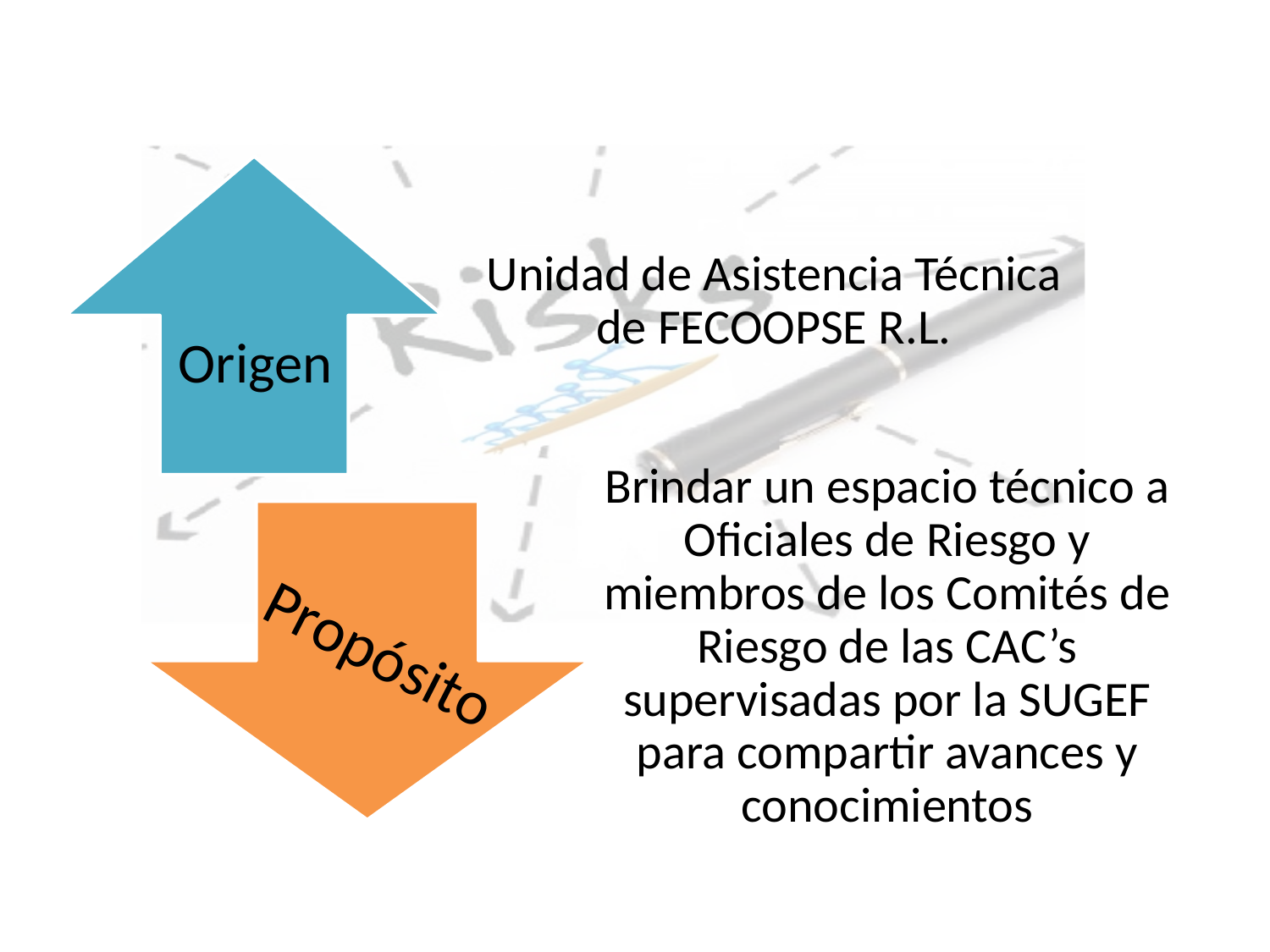

Unidad de Asistencia Técnica de FECOOPSE R.L.
Brindar un espacio técnico a Oficiales de Riesgo y miembros de los Comités de Riesgo de las CAC’s supervisadas por la SUGEF para compartir avances y conocimientos
Origen
Propósito